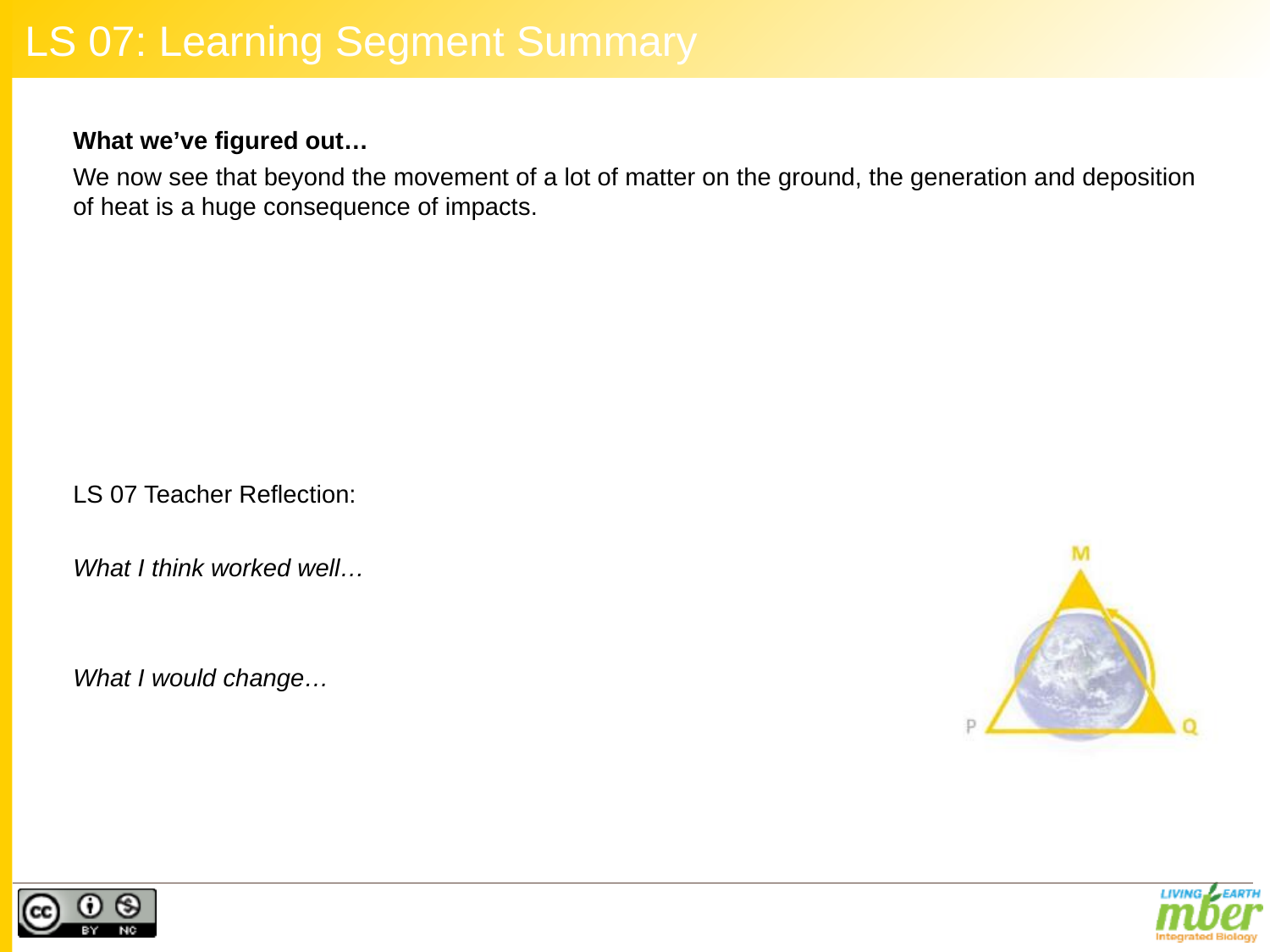

# LS 07: Learning Segment Summary
What we’ve figured out…
We now see that beyond the movement of a lot of matter on the ground, the generation and deposition of heat is a huge consequence of impacts.

LS 07 Teacher Reflection:

What I think worked well…

What I would change…